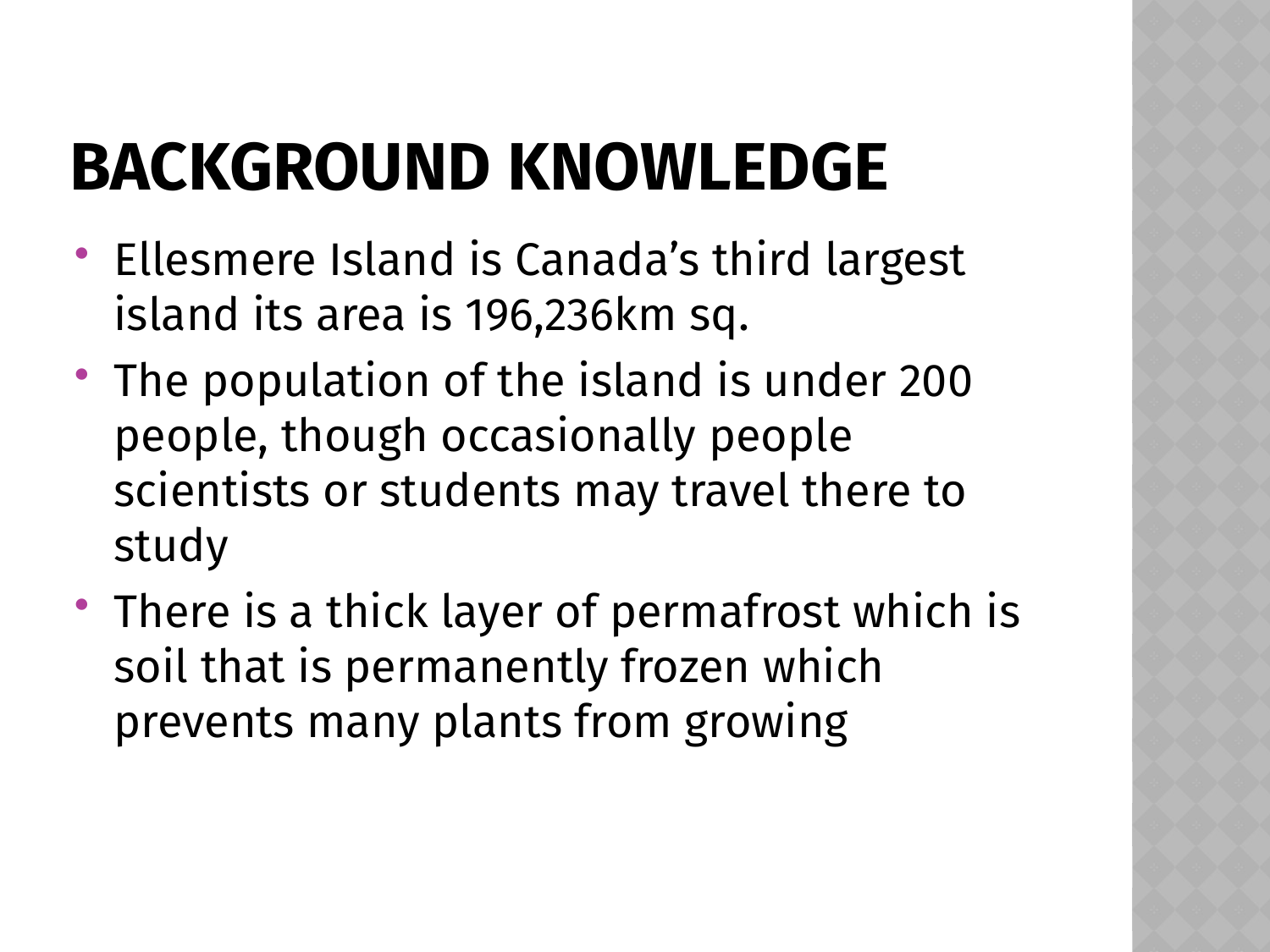

# Background Knowledge
Ellesmere Island is Canada’s third largest island its area is 196,236km sq.
The population of the island is under 200 people, though occasionally people scientists or students may travel there to study
There is a thick layer of permafrost which is soil that is permanently frozen which prevents many plants from growing